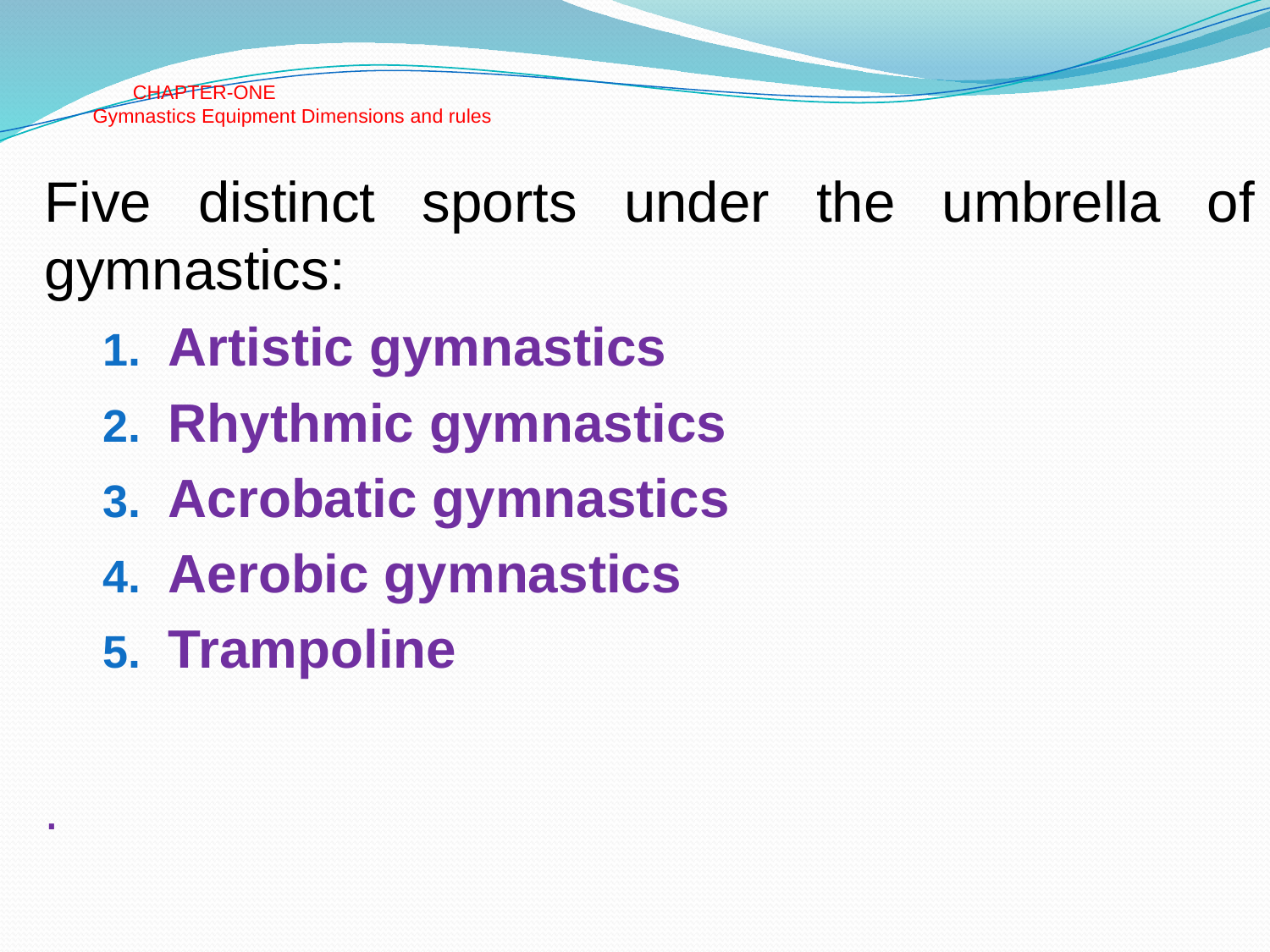

# CHAPTER-ONE Gymnastics Equipment Dimensions and rules
Five distinct sports under the umbrella of gymnastics:
Artistic gymnastics
Rhythmic gymnastics
Acrobatic gymnastics
Aerobic gymnastics
Trampoline

.